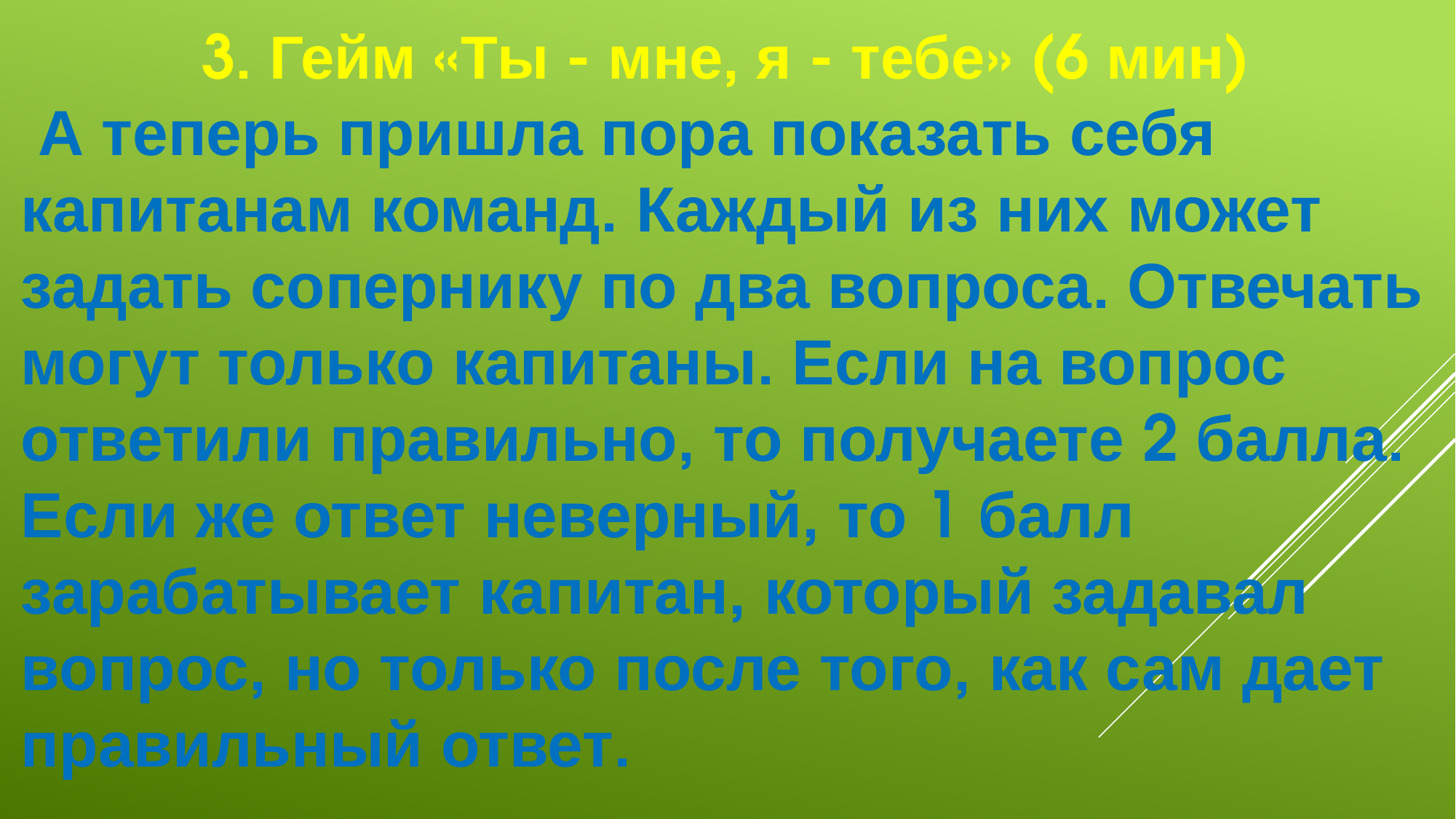

3. Гейм «Ты - мне, я - тебе» (6 мин)
 А теперь пришла пора показать себя капитанам команд. Каждый из них может задать сопернику по два вопроса. Отвечать могут только капитаны. Если на вопрос ответили правильно, то получаете 2 балла. Если же ответ неверный, то 1 балл зарабатывает капитан, который задавал вопрос, но только после того, как сам дает правильный ответ.